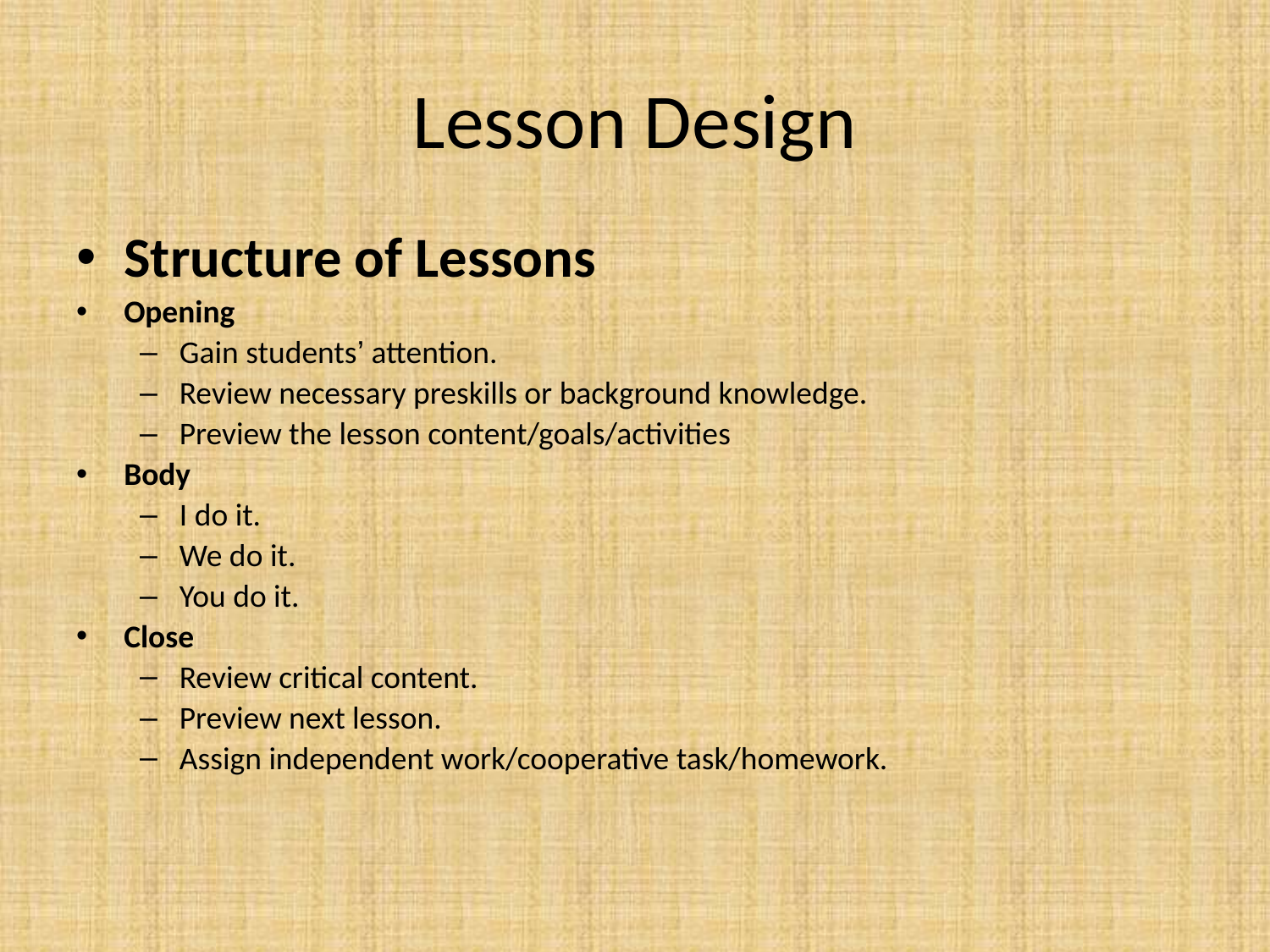

# Lesson Design
Structure of Lessons
Opening
Gain students’ attention.
Review necessary preskills or background knowledge.
Preview the lesson content/goals/activities
Body
I do it.
We do it.
You do it.
Close
Review critical content.
Preview next lesson.
Assign independent work/cooperative task/homework.